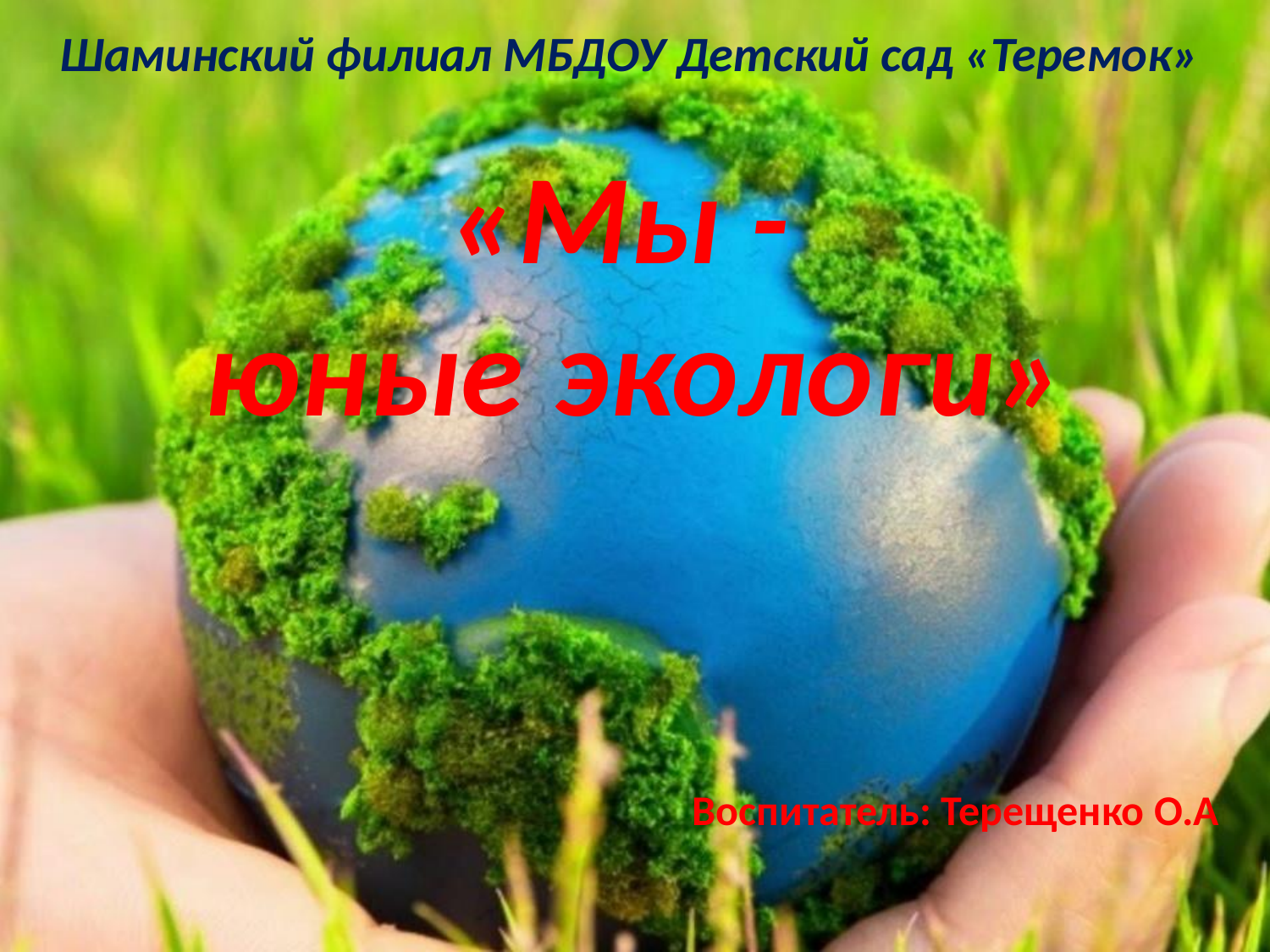

Шаминский филиал МБДОУ Детский сад «Теремок»
«Мы -
юные экологи»

                                                     Воспитатель: Терещенко О.А